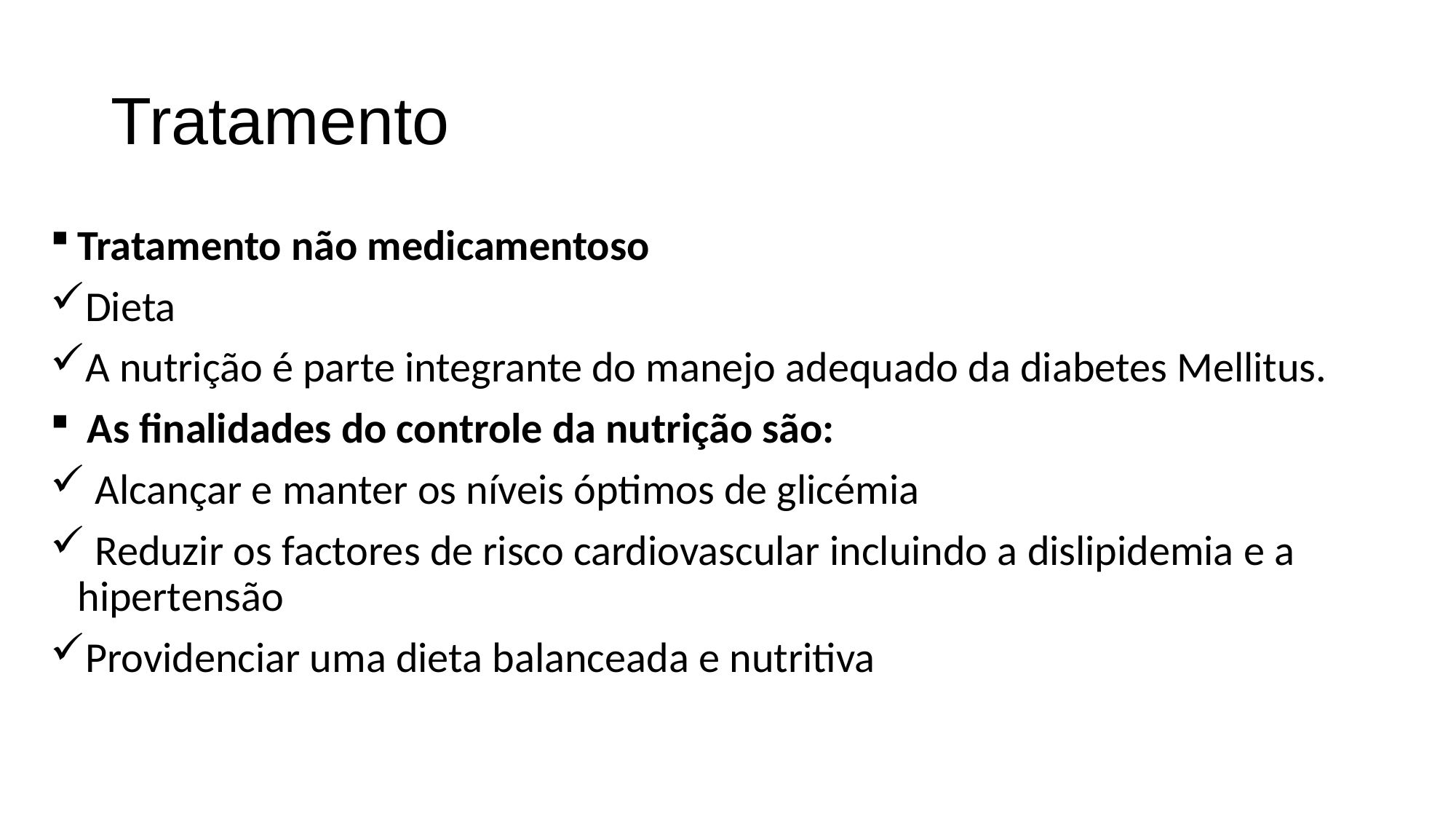

# Tratamento
Tratamento não medicamentoso
Dieta
A nutrição é parte integrante do manejo adequado da diabetes Mellitus.
 As finalidades do controle da nutrição são:
 Alcançar e manter os níveis óptimos de glicémia
 Reduzir os factores de risco cardiovascular incluindo a dislipidemia e a hipertensão
Providenciar uma dieta balanceada e nutritiva